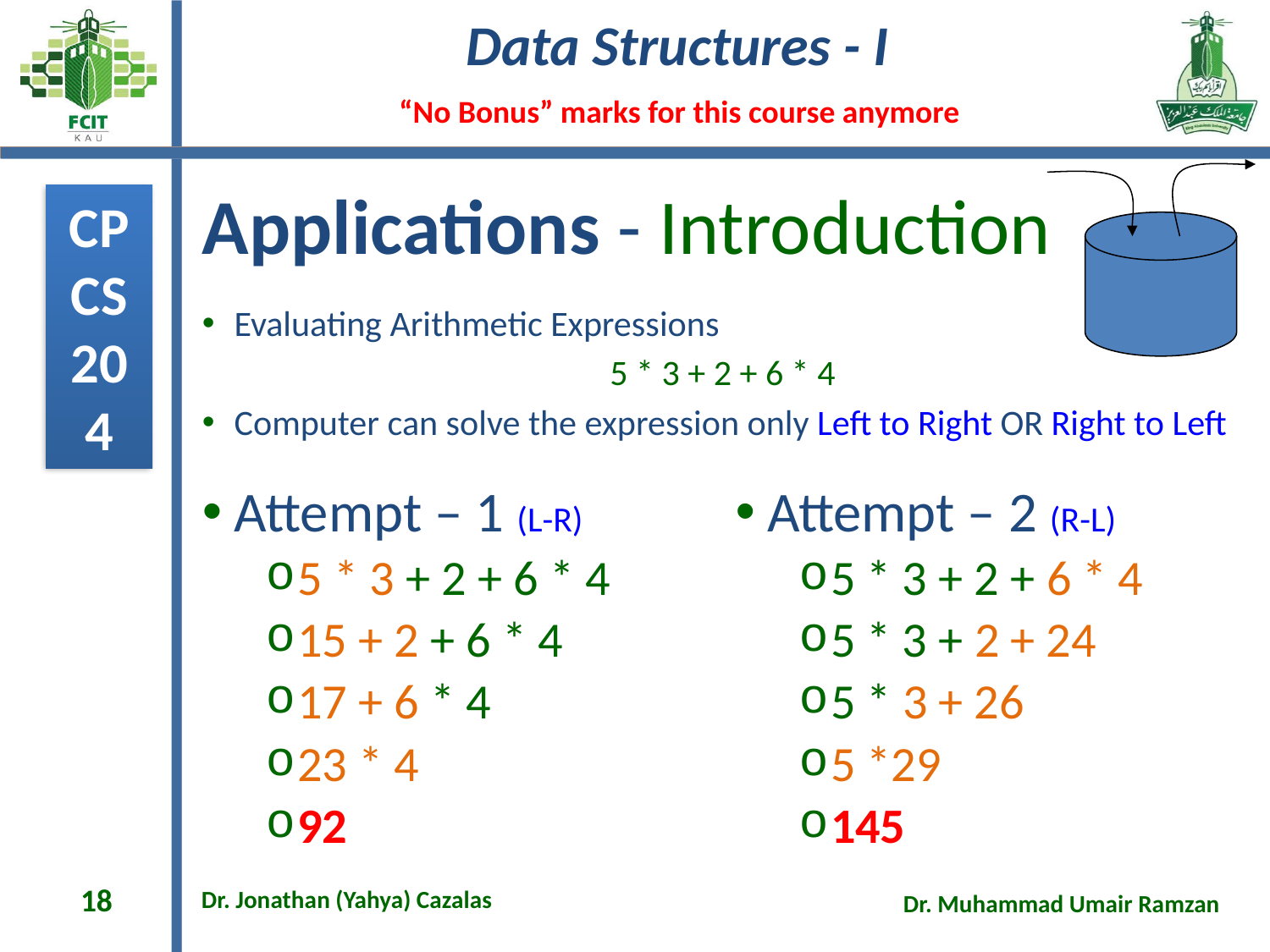

# Applications - Introduction
Evaluating Arithmetic Expressions
5 * 3 + 2 + 6 * 4
Computer can solve the expression only Left to Right OR Right to Left

Attempt – 1 (L-R)
5 * 3 + 2 + 6 * 4
15 + 2 + 6 * 4
17 + 6 * 4
23 * 4
92

Attempt – 2 (R-L)
5 * 3 + 2 + 6 * 4
5 * 3 + 2 + 24
5 * 3 + 26
5 *29
145

18